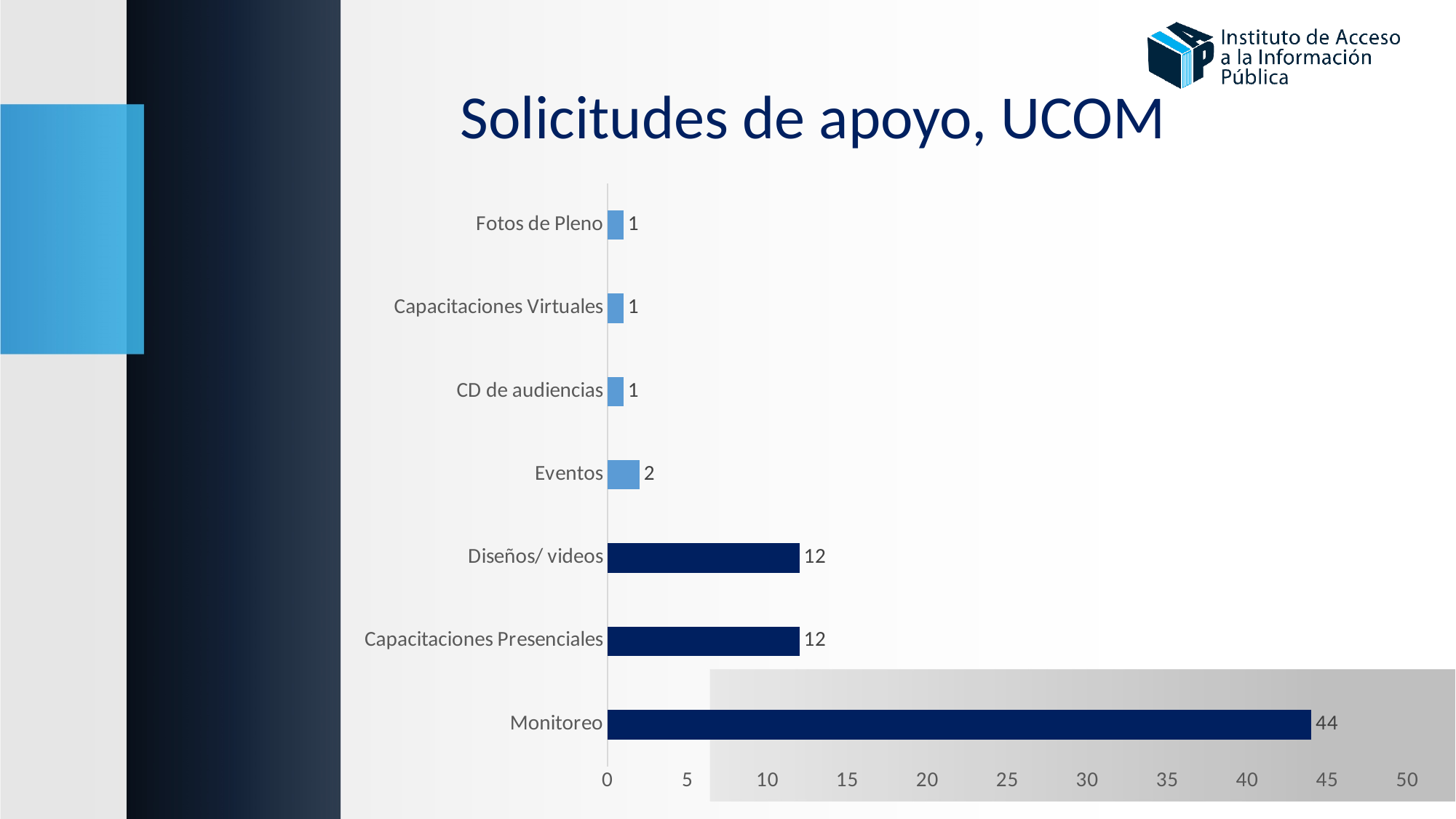

# Solicitudes de apoyo, UCOM

### Chart

| Category |  |
|---|---|
| Monitoreo | 44.0 |
| Capacitaciones Presenciales | 12.0 |
| Diseños/ videos | 12.0 |
| Eventos | 2.0 |
| CD de audiencias | 1.0 |
| Capacitaciones Virtuales | 1.0 |
| Fotos de Pleno | 1.0 |